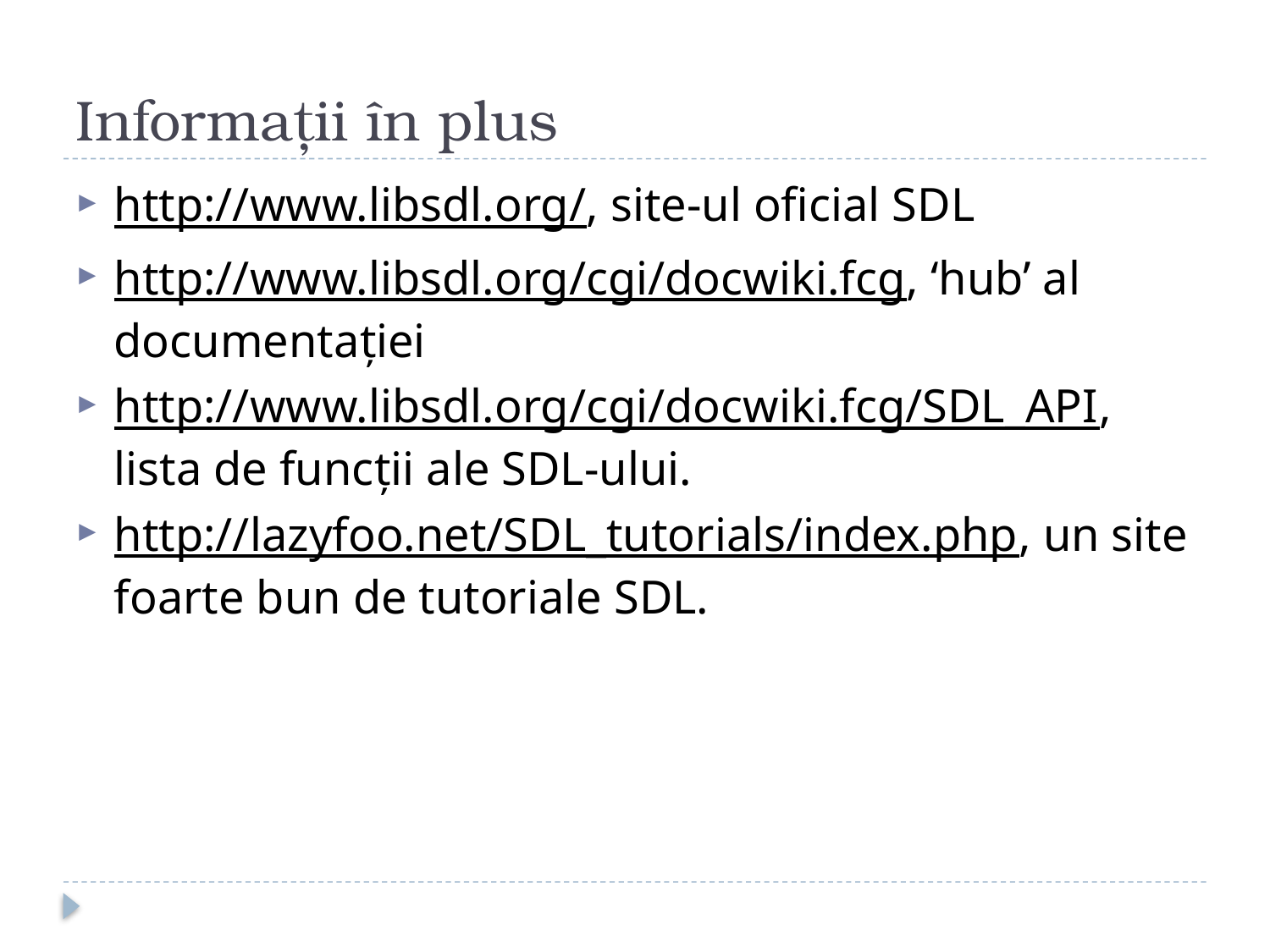

# Informații în plus
http://www.libsdl.org/, site-ul oficial SDL
http://www.libsdl.org/cgi/docwiki.fcg, ‘hub’ al documentației
http://www.libsdl.org/cgi/docwiki.fcg/SDL_API, lista de funcții ale SDL-ului.
http://lazyfoo.net/SDL_tutorials/index.php, un site foarte bun de tutoriale SDL.